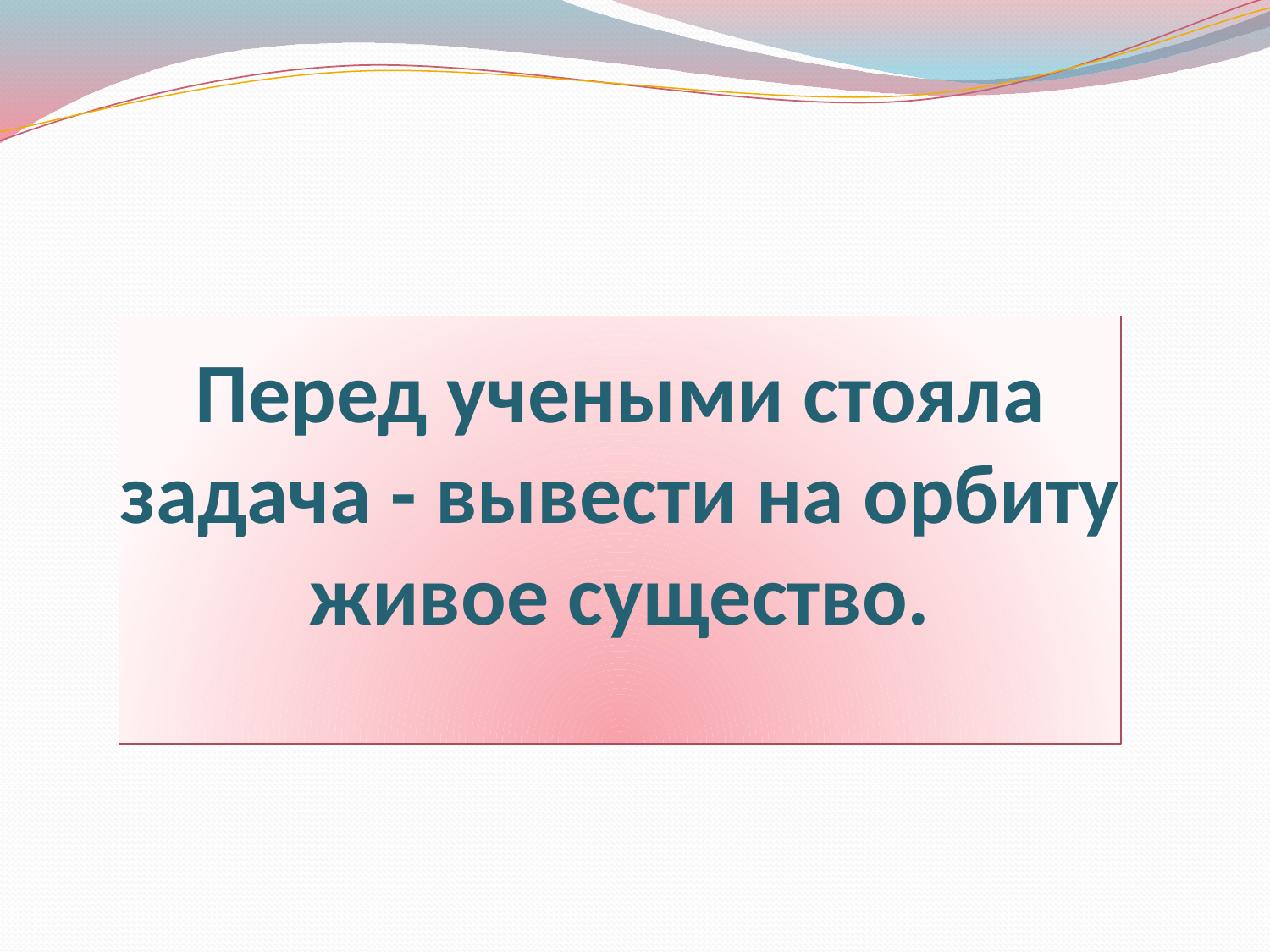

# Перед учеными стояла задача - вывести на орбиту живое существо.